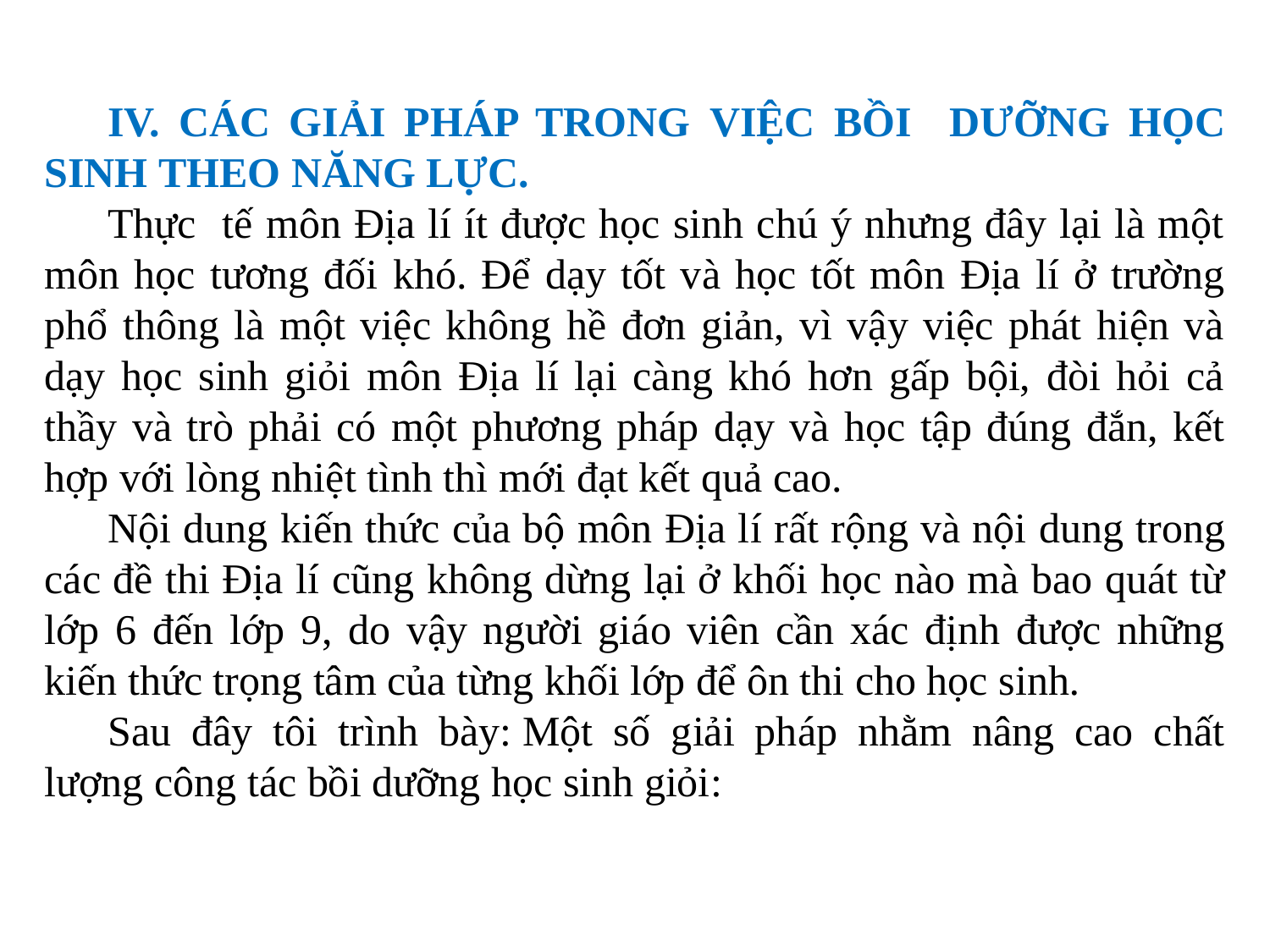

IV. CÁC GIẢI PHÁP TRONG VIỆC BỒI  DƯỠNG HỌC SINH THEO NĂNG LỰC.
Thực  tế môn Địa lí ít được học sinh chú ý nhưng đây lại là một môn học tương đối khó. Để dạy tốt và học tốt môn Địa lí ở trường phổ thông là một việc không hề đơn giản, vì vậy việc phát hiện và dạy học sinh giỏi môn Địa lí lại càng khó hơn gấp bội, đòi hỏi cả thầy và trò phải có một phương pháp dạy và học tập đúng đắn, kết hợp với lòng nhiệt tình thì mới đạt kết quả cao.
Nội dung kiến thức của bộ môn Địa lí rất rộng và nội dung trong các đề thi Địa lí cũng không dừng lại ở khối học nào mà bao quát từ lớp 6 đến lớp 9, do vậy người giáo viên cần xác định được những kiến thức trọng tâm của từng khối lớp để ôn thi cho học sinh.
Sau đây tôi trình bày: Một số giải pháp nhằm nâng cao chất lượng công tác bồi dưỡng học sinh giỏi: